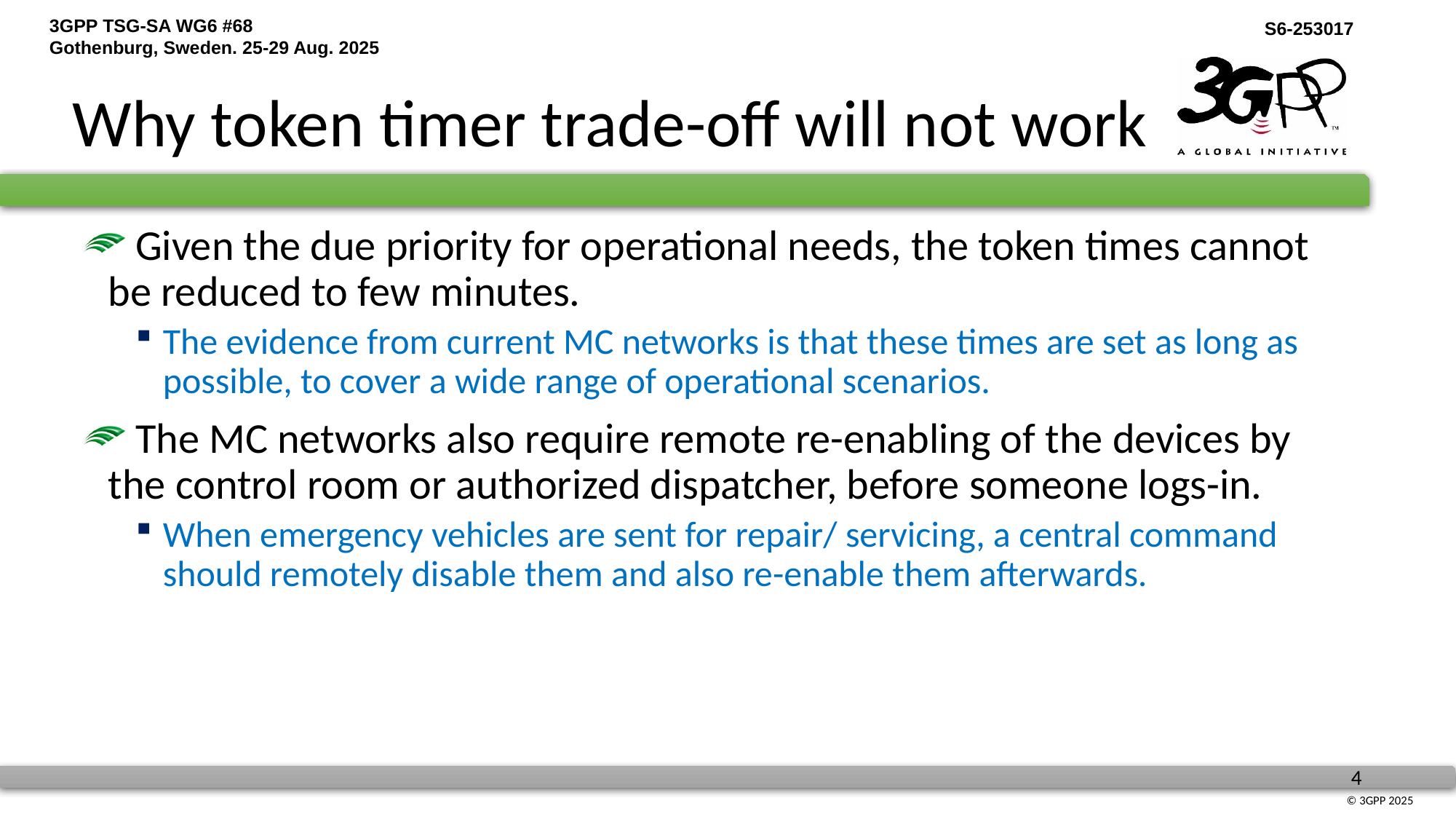

# Why token timer trade-off will not work
 Given the due priority for operational needs, the token times cannot be reduced to few minutes.
The evidence from current MC networks is that these times are set as long as possible, to cover a wide range of operational scenarios.
 The MC networks also require remote re-enabling of the devices by the control room or authorized dispatcher, before someone logs-in.
When emergency vehicles are sent for repair/ servicing, a central command should remotely disable them and also re-enable them afterwards.